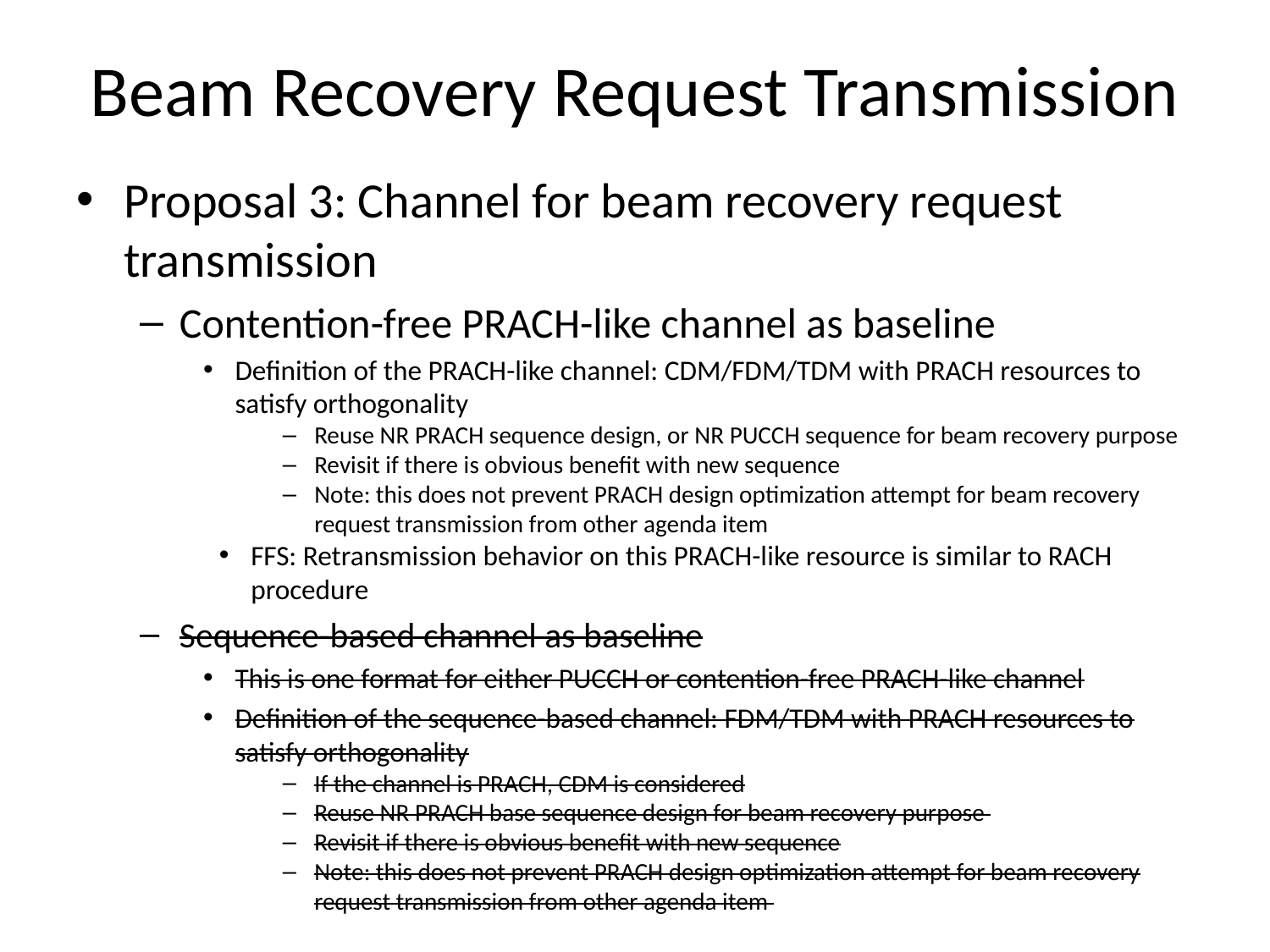

# Beam Recovery Request Transmission
Proposal 3: Channel for beam recovery request transmission
Contention-free PRACH-like channel as baseline
Definition of the PRACH-like channel: CDM/FDM/TDM with PRACH resources to satisfy orthogonality
Reuse NR PRACH sequence design, or NR PUCCH sequence for beam recovery purpose
Revisit if there is obvious benefit with new sequence
Note: this does not prevent PRACH design optimization attempt for beam recovery request transmission from other agenda item
FFS: Retransmission behavior on this PRACH-like resource is similar to RACH procedure
Sequence-based channel as baseline
This is one format for either PUCCH or contention-free PRACH-like channel
Definition of the sequence-based channel: FDM/TDM with PRACH resources to satisfy orthogonality
If the channel is PRACH, CDM is considered
Reuse NR PRACH base sequence design for beam recovery purpose
Revisit if there is obvious benefit with new sequence
Note: this does not prevent PRACH design optimization attempt for beam recovery request transmission from other agenda item